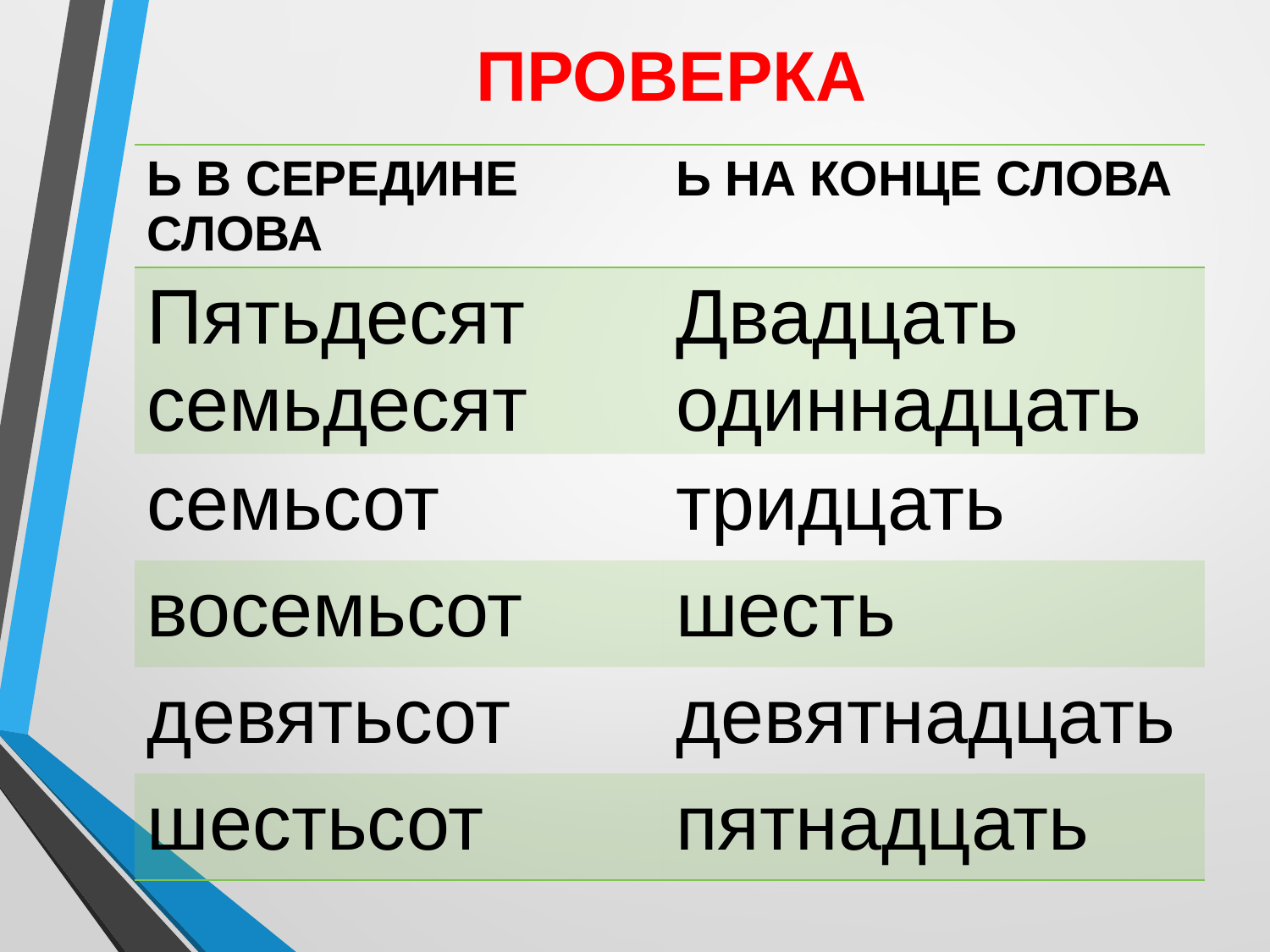

# ПРОВЕРКА
| Ь В СЕРЕДИНЕ СЛОВА | Ь НА КОНЦЕ СЛОВА |
| --- | --- |
| Пятьдесят семьдесят | Двадцать одиннадцать |
| семьсот | тридцать |
| восемьсот | шесть |
| девятьсот | девятнадцать |
| шестьсот | пятнадцать |